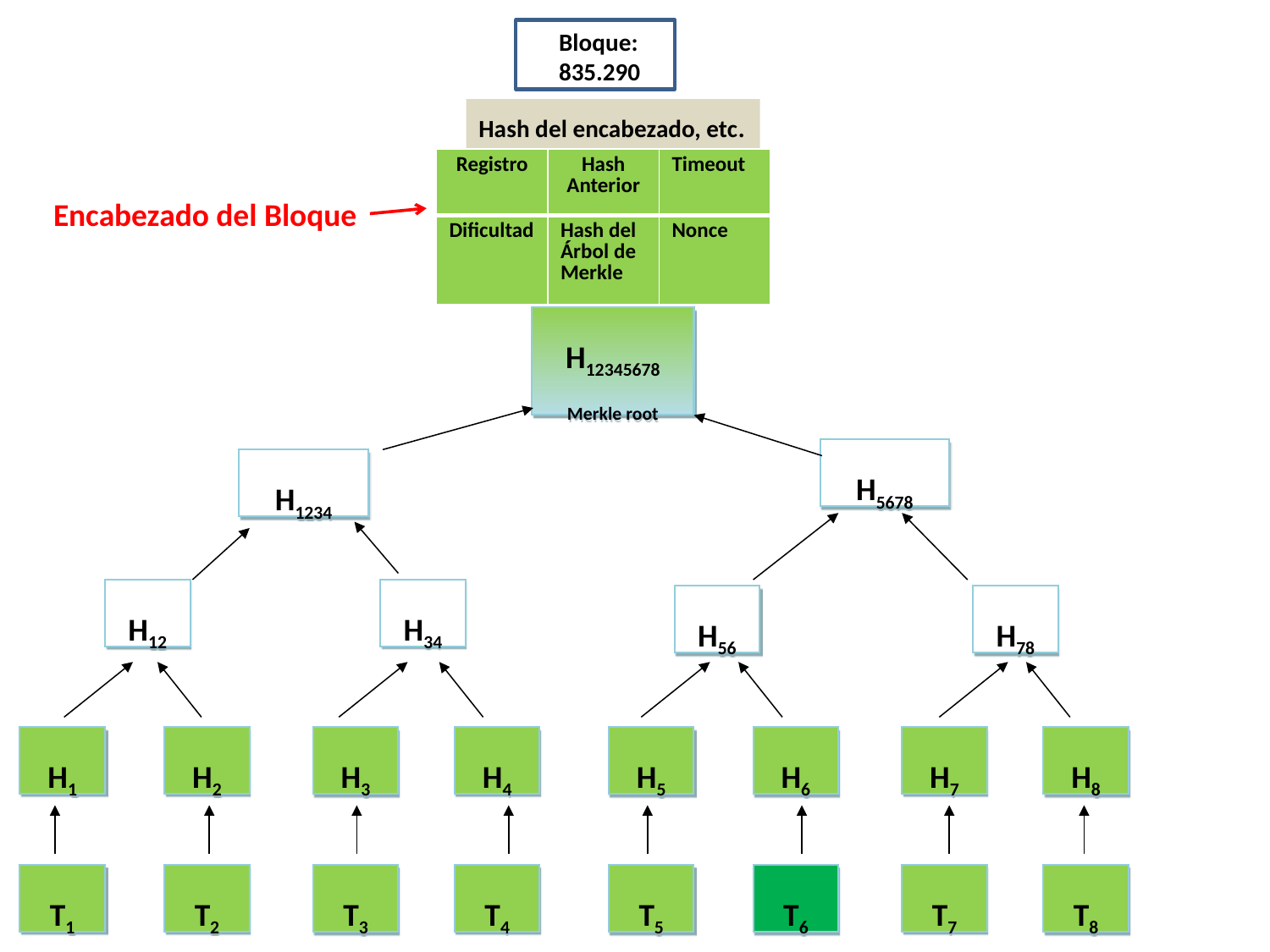

Bloque:
835.290
Hash del encabezado, etc.
| Registro | Hash Anterior | Timeout |
| --- | --- | --- |
| Dificultad | Hash del Árbol de Merkle | Nonce |
Encabezado del Bloque
H12345678
Merkle root
H5678
H1234
H12
H34
H56
H78
H1
H2
H3
H4
H5
H6
H7
H8
T1
T2
T3
T4
T5
T6
T7
T8